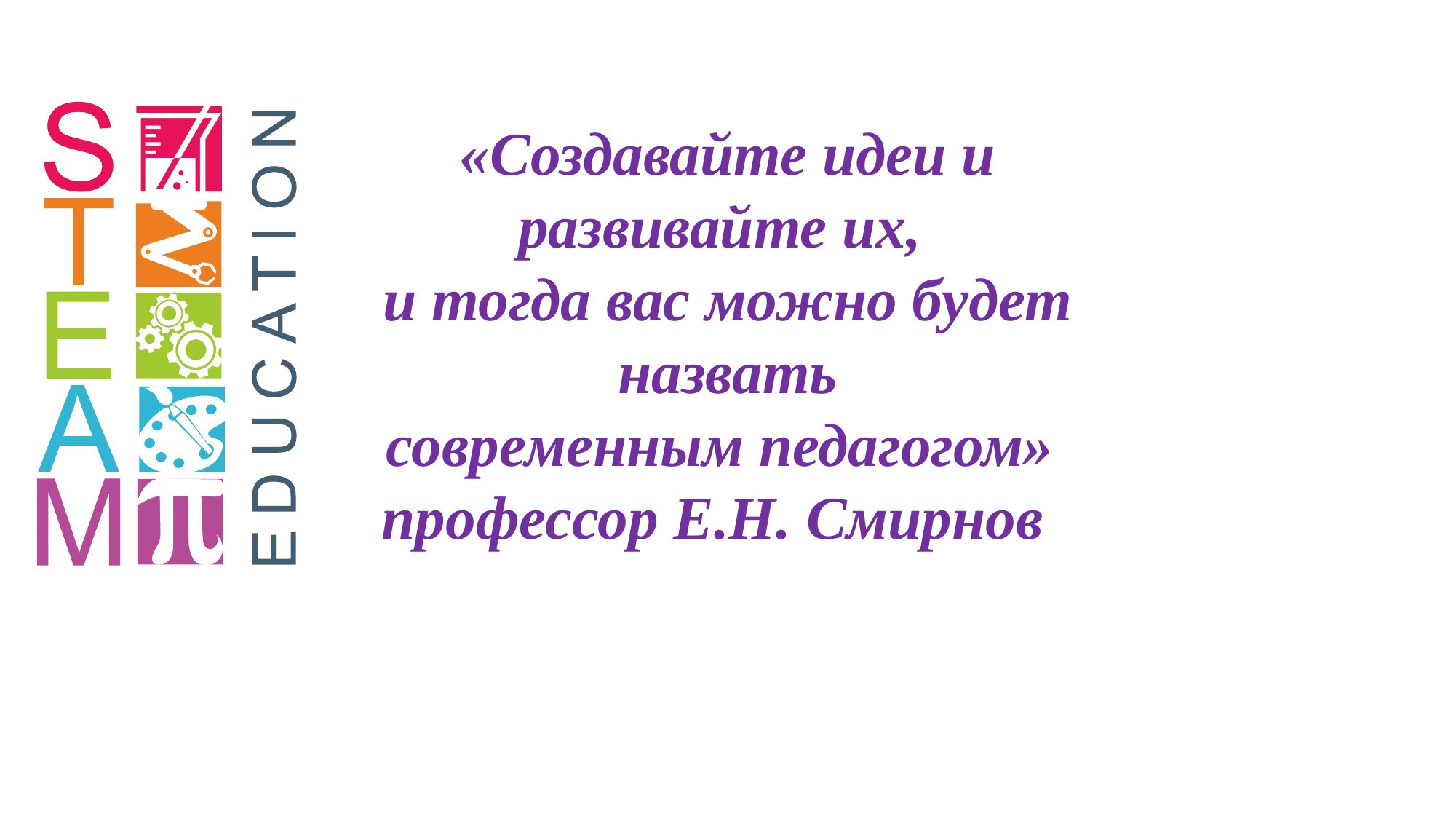

«Создавайте идеи и развивайте их,
и тогда вас можно будет назвать
современным педагогом»
профессор Е.Н. Смирнов